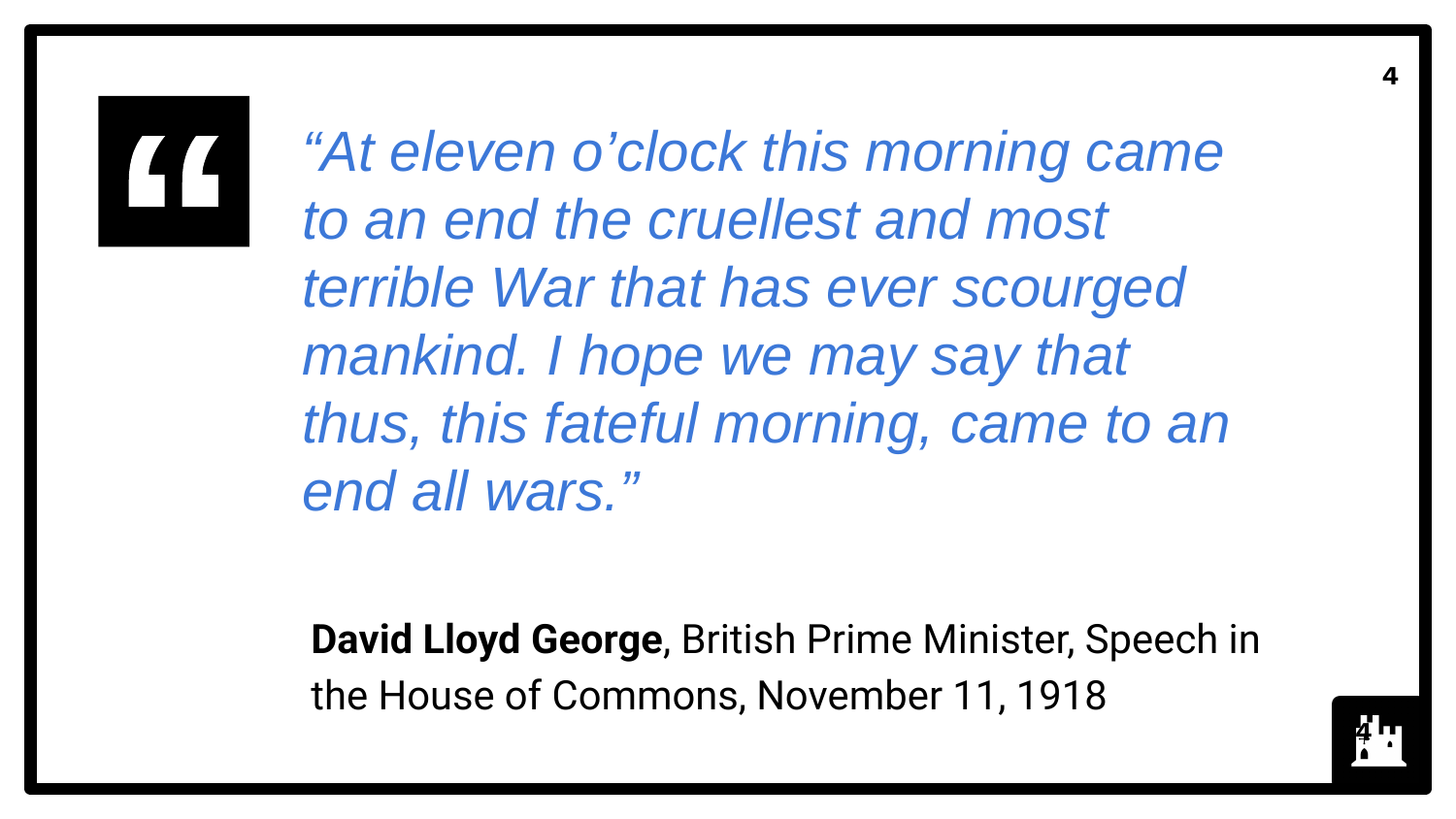

4
“At eleven o’clock this morning came to an end the cruellest and most terrible War that has ever scourged mankind. I hope we may say that thus, this fateful morning, came to an end all wars.”
David Lloyd George, British Prime Minister, Speech in the House of Commons, November 11, 1918
4